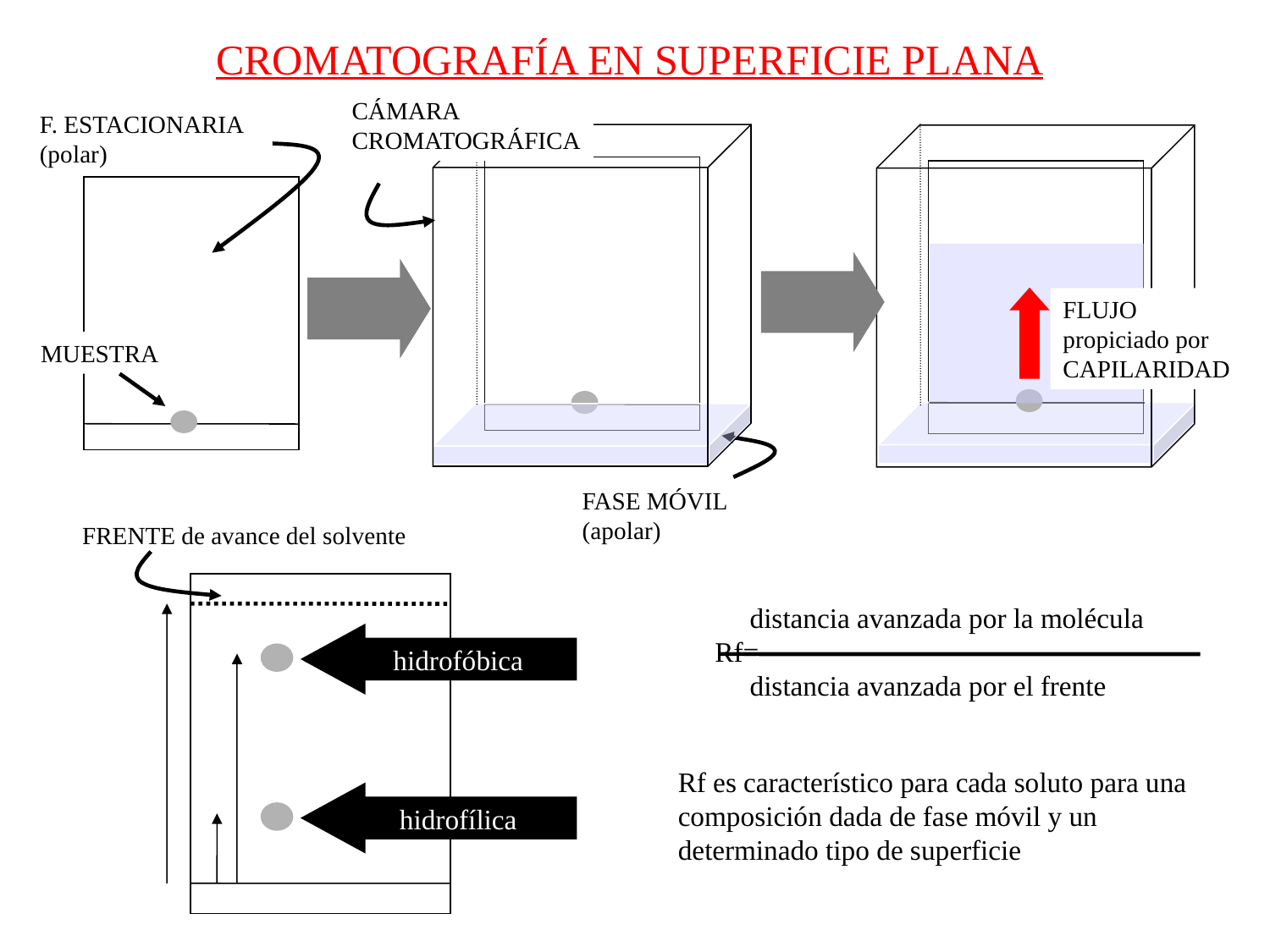

CROMATOGRAFÍA EN SUPERFICIE PLANA
CÁMARA
CROMATOGRÁFICA

F. ESTACIONARIA
(polar)

FLUJO
propiciado por CAPILARIDAD

MUESTRA

FASE MÓVIL
(apolar)

FRENTE de avance del solvente

     distancia avanzada por la molécula
Rf=
     distancia avanzada por el frente

Rf es característico para cada soluto para una composición dada de fase móvil y un determinado tipo de superficie

hidrofóbica
hidrofílica